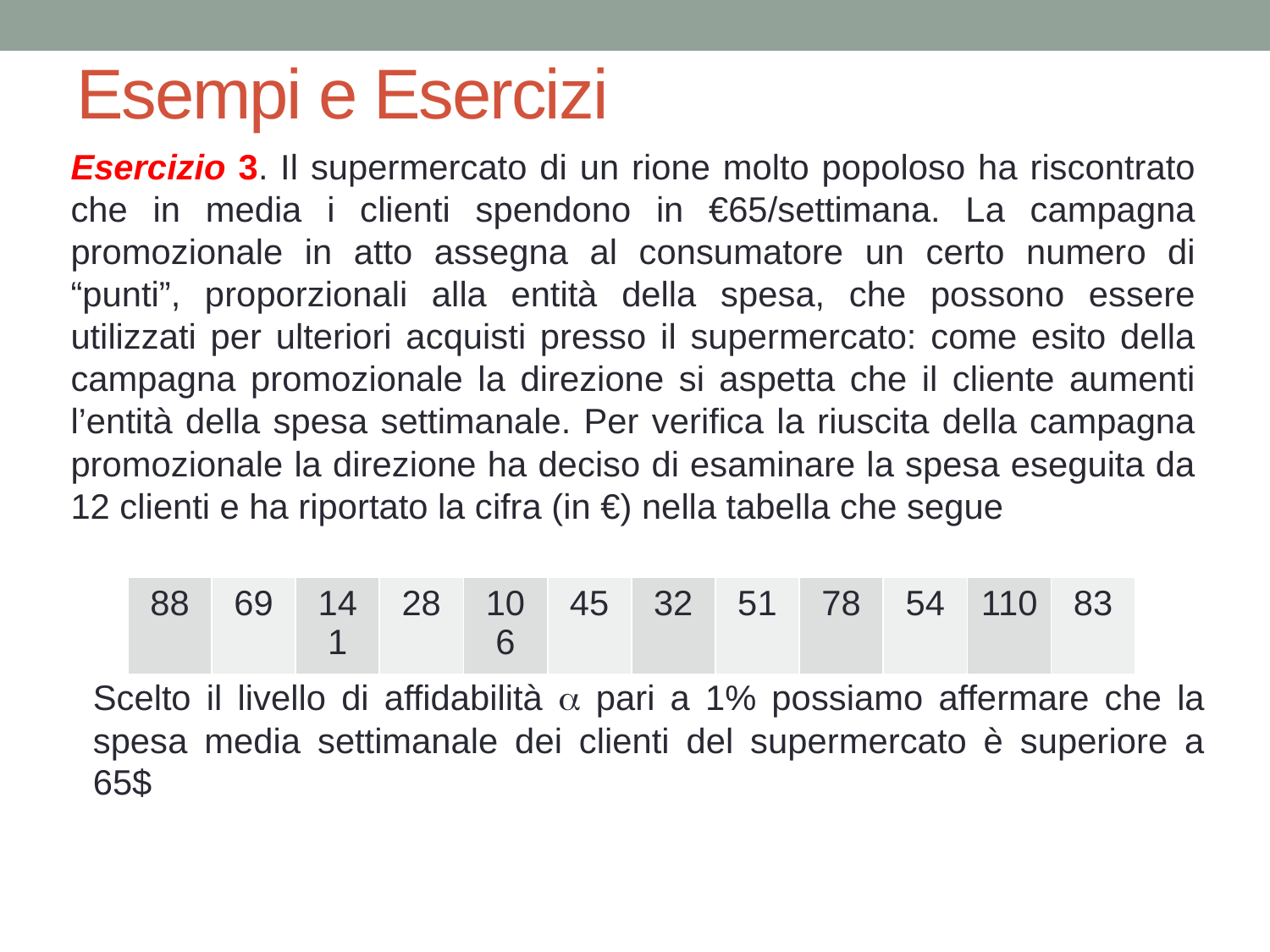

# Esempi e Esercizi
Esercizio 3. Il supermercato di un rione molto popoloso ha riscontrato che in media i clienti spendono in €65/settimana. La campagna promozionale in atto assegna al consumatore un certo numero di “punti”, proporzionali alla entità della spesa, che possono essere utilizzati per ulteriori acquisti presso il supermercato: come esito della campagna promozionale la direzione si aspetta che il cliente aumenti l’entità della spesa settimanale. Per verifica la riuscita della campagna promozionale la direzione ha deciso di esaminare la spesa eseguita da 12 clienti e ha riportato la cifra (in €) nella tabella che segue
| 88 | 69 | 141 | 28 | 106 | 45 | 32 | 51 | 78 | 54 | 110 | 83 |
| --- | --- | --- | --- | --- | --- | --- | --- | --- | --- | --- | --- |
Scelto il livello di affidabilità α pari a 1% possiamo affermare che la spesa media settimanale dei clienti del supermercato è superiore a 65$